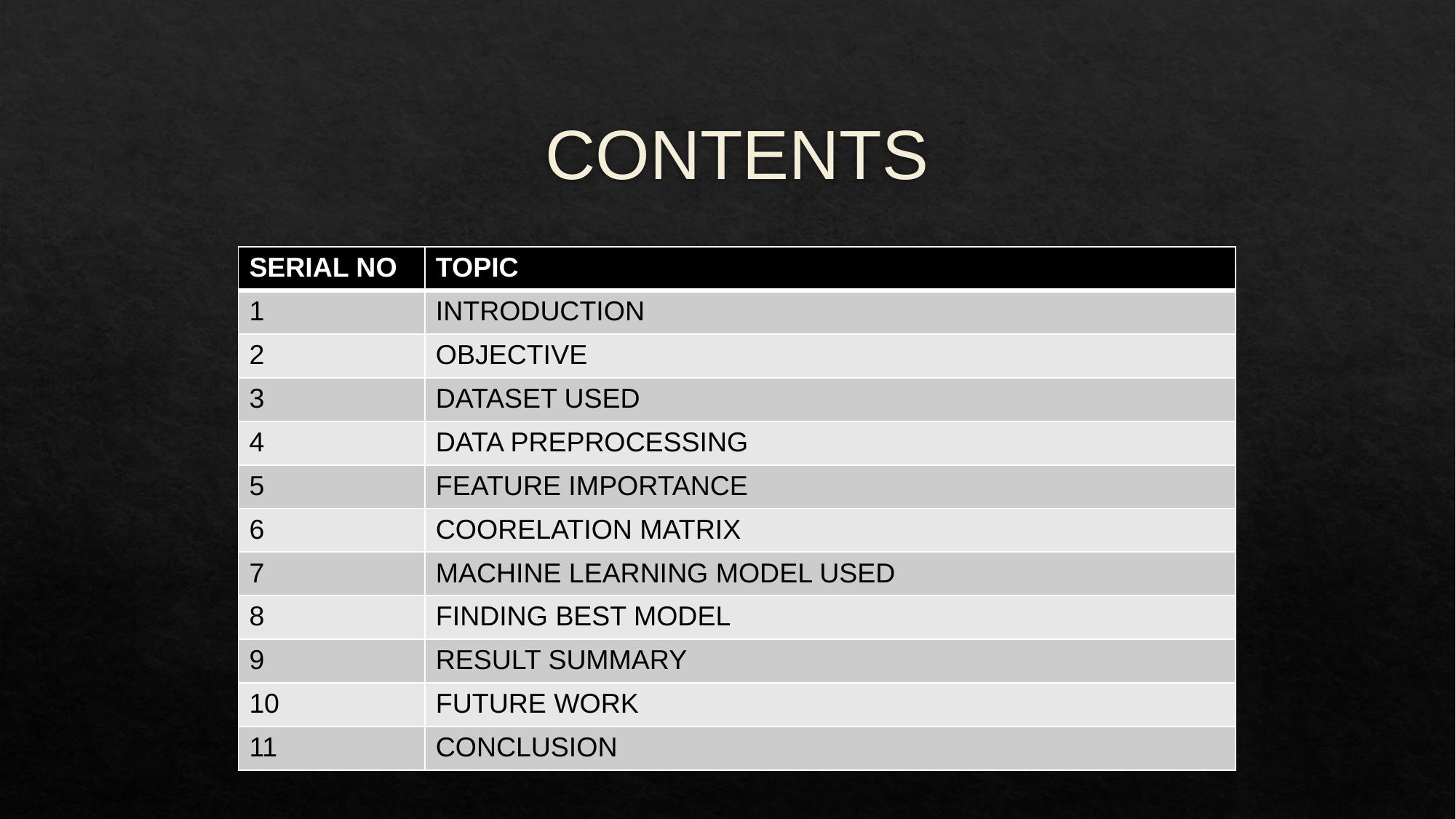

# CONTENTS
| SERIAL NO | TOPIC |
| --- | --- |
| 1 | INTRODUCTION |
| 2 | OBJECTIVE |
| 3 | DATASET USED |
| 4 | DATA PREPROCESSING |
| 5 | FEATURE IMPORTANCE |
| 6 | COORELATION MATRIX |
| 7 | MACHINE LEARNING MODEL USED |
| 8 | FINDING BEST MODEL |
| 9 | RESULT SUMMARY |
| 10 | FUTURE WORK |
| 11 | CONCLUSION |